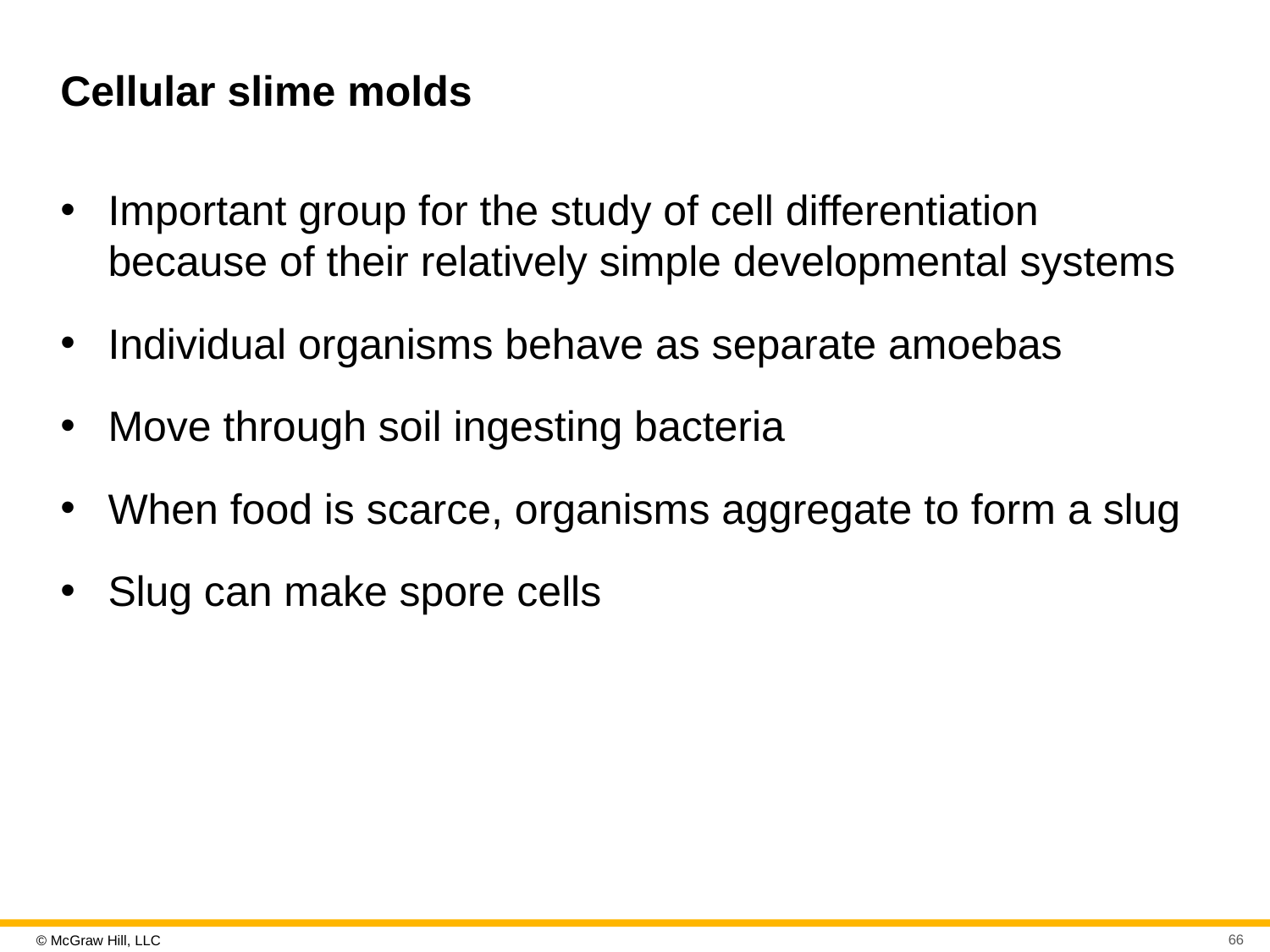

# Cellular slime molds
Important group for the study of cell differentiation because of their relatively simple developmental systems
Individual organisms behave as separate amoebas
Move through soil ingesting bacteria
When food is scarce, organisms aggregate to form a slug
Slug can make spore cells
66